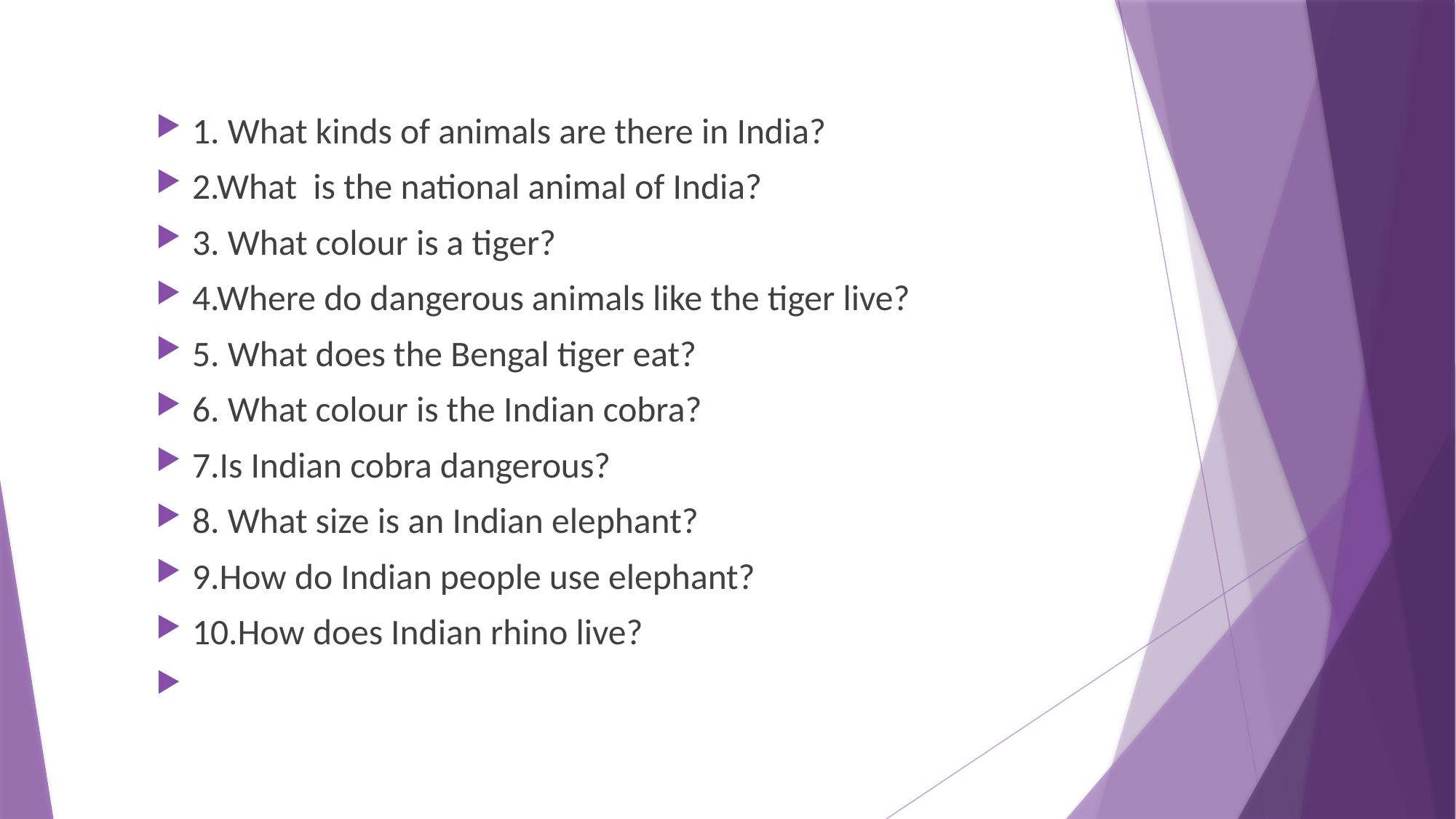

1. What kinds of animals are there in India?
2.What  is the national animal of India?
3. What colour is a tiger?
4.Where do dangerous animals like the tiger live?
5. What does the Bengal tiger eat?
6. What colour is the Indian cobra?
7.Is Indian cobra dangerous?
8. What size is an Indian elephant?
9.How do Indian people use elephant?
10.How does Indian rhino live?